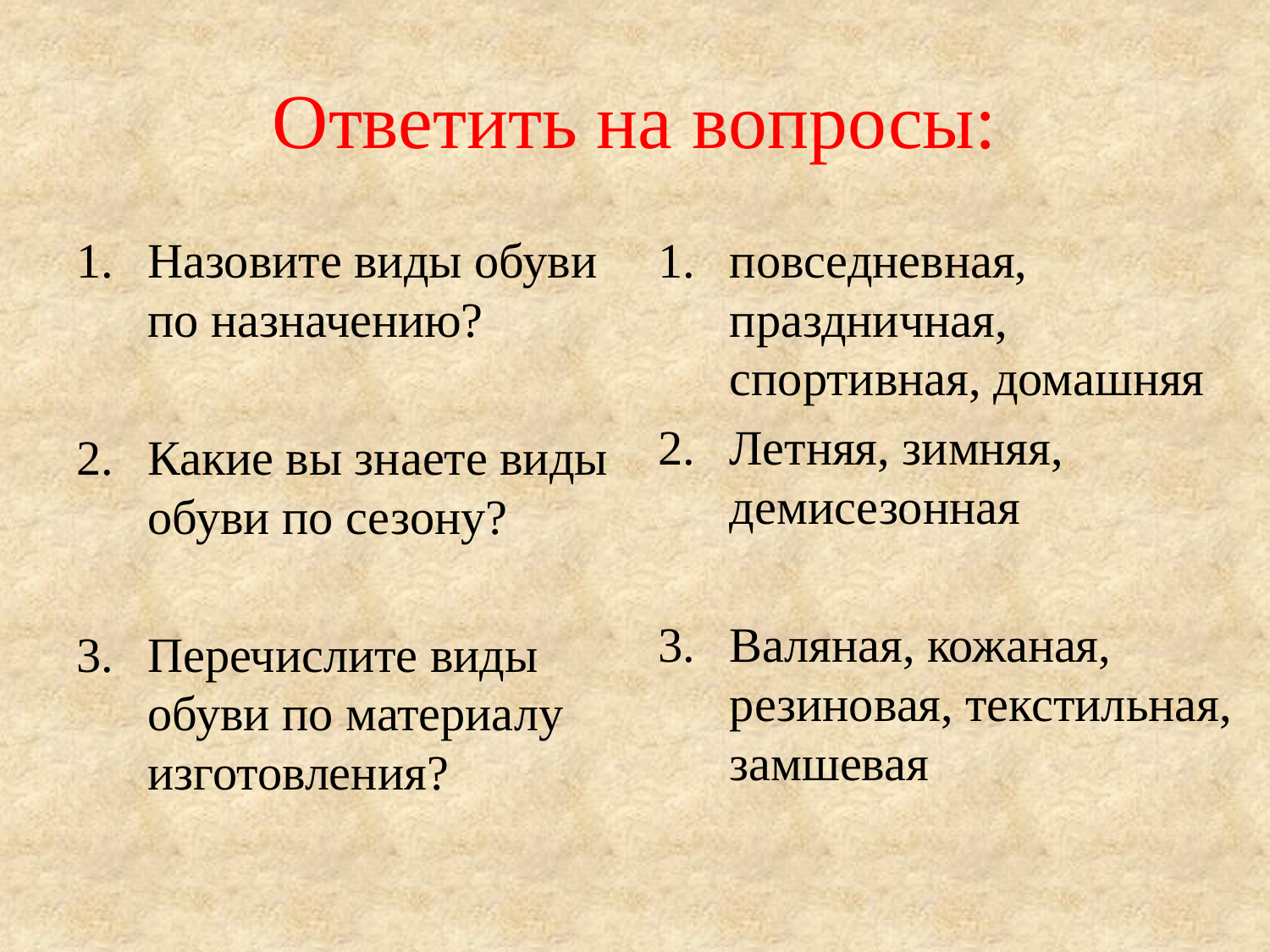

# Ответить на вопросы:
Назовите виды обуви по назначению?

Какие вы знаете виды обуви по сезону?

Перечислите виды обуви по материалу изготовления?

повседневная, праздничная, спортивная, домашняя
Летняя, зимняя, демисезонная

Валяная, кожаная, резиновая, текстильная, замшевая